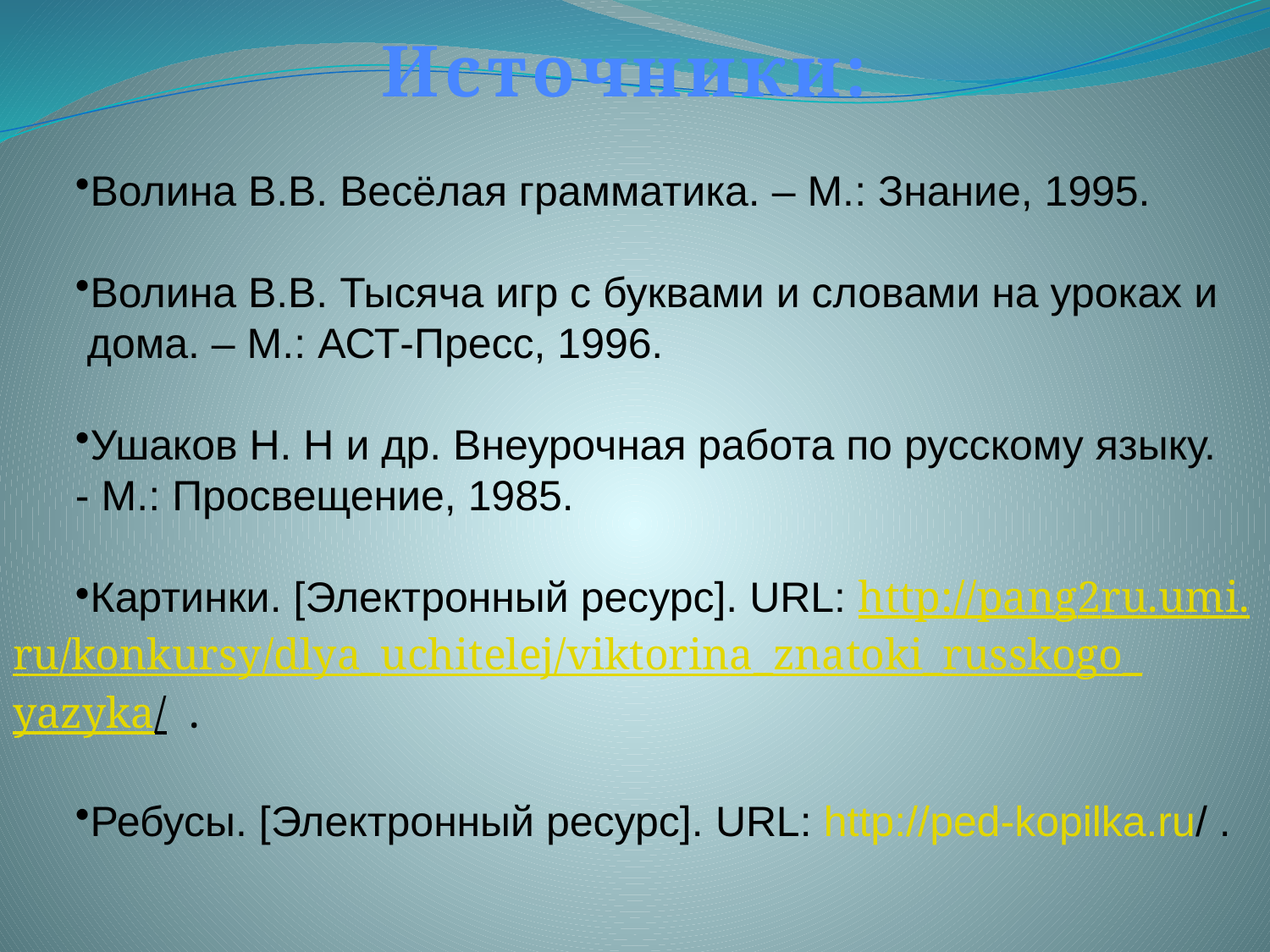

Источники:
Волина В.В. Весёлая грамматика. – М.: Знание, 1995.

Волина В.В. Тысяча игр с буквами и словами на уроках и
 дома. – М.: АСТ-Пресс, 1996.

Ушаков Н. Н и др. Внеурочная работа по русскому языку.
- М.: Просвещение, 1985.

Картинки. [Электронный ресурс]. URL: http://pang2ru.umi.ru/konkursy/dlya_uchitelej/viktorina_znatoki_russkogo_yazyka/  .

Ребусы. [Электронный ресурс]. URL: http://ped-kopilka.ru/ .